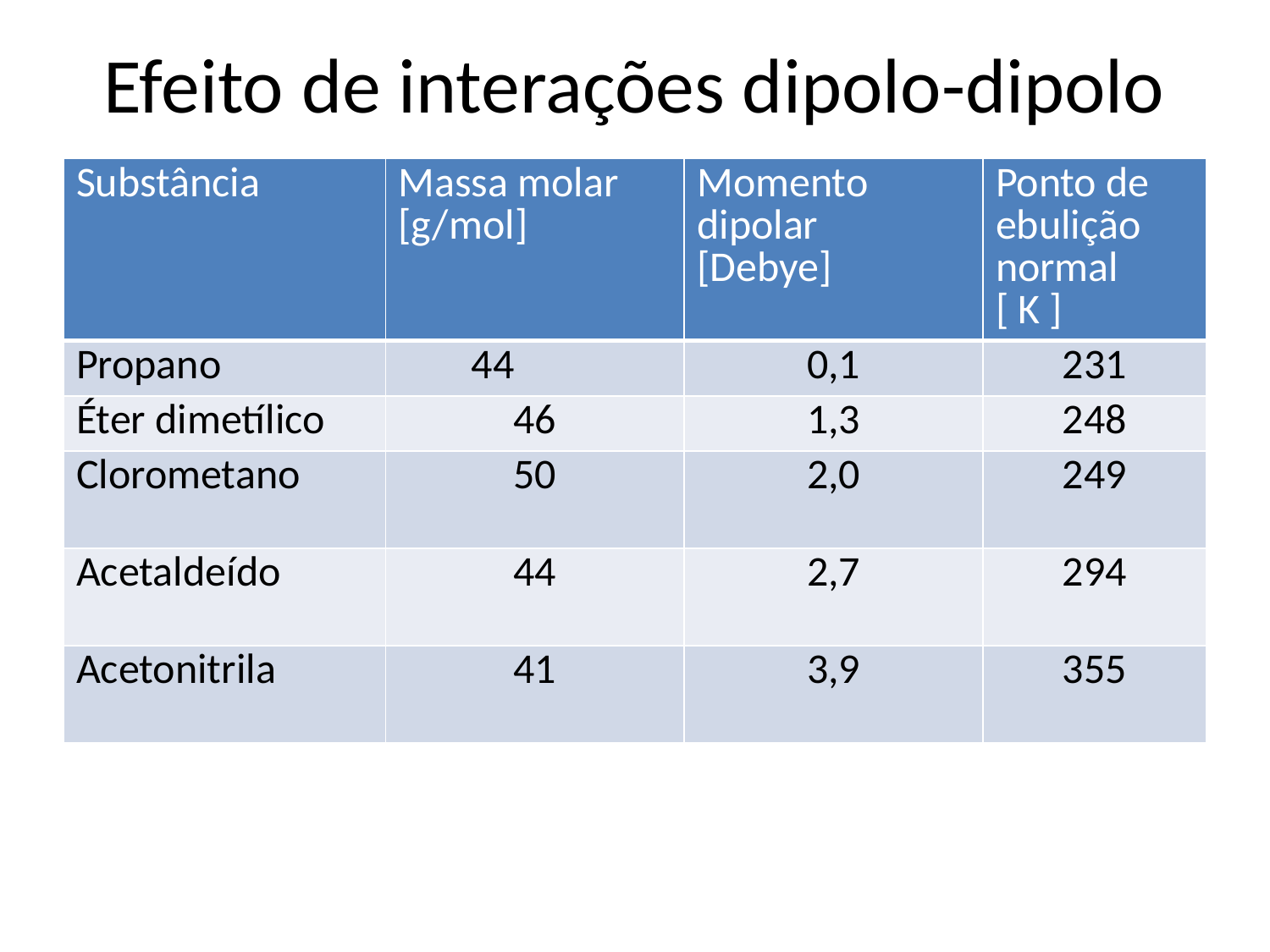

# Efeito de interações dipolo-dipolo
| Substância | Massa molar [g/mol] | Momento dipolar [Debye] | Ponto de ebulição normal [ K ] |
| --- | --- | --- | --- |
| Propano | 44 | 0,1 | 231 |
| Éter dimetílico | 46 | 1,3 | 248 |
| Clorometano | 50 | 2,0 | 249 |
| Acetaldeído | 44 | 2,7 | 294 |
| Acetonitrila | 41 | 3,9 | 355 |